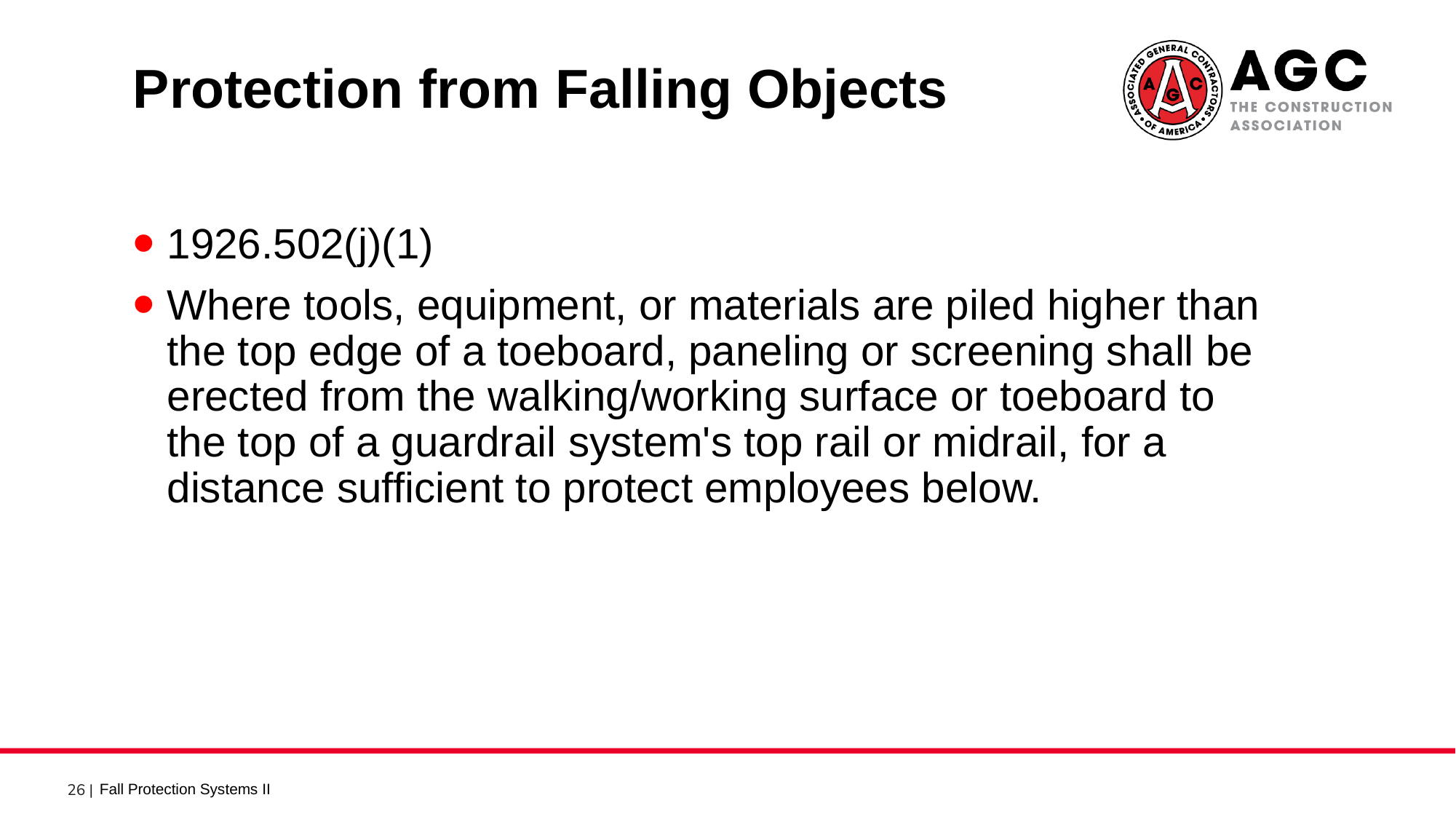

Protection from Falling Objects 2
1926.502(j)(1)
Where tools, equipment, or materials are piled higher than the top edge of a toeboard, paneling or screening shall be erected from the walking/working surface or toeboard to the top of a guardrail system's top rail or midrail, for a distance sufficient to protect employees below.
Fall Protection Systems II